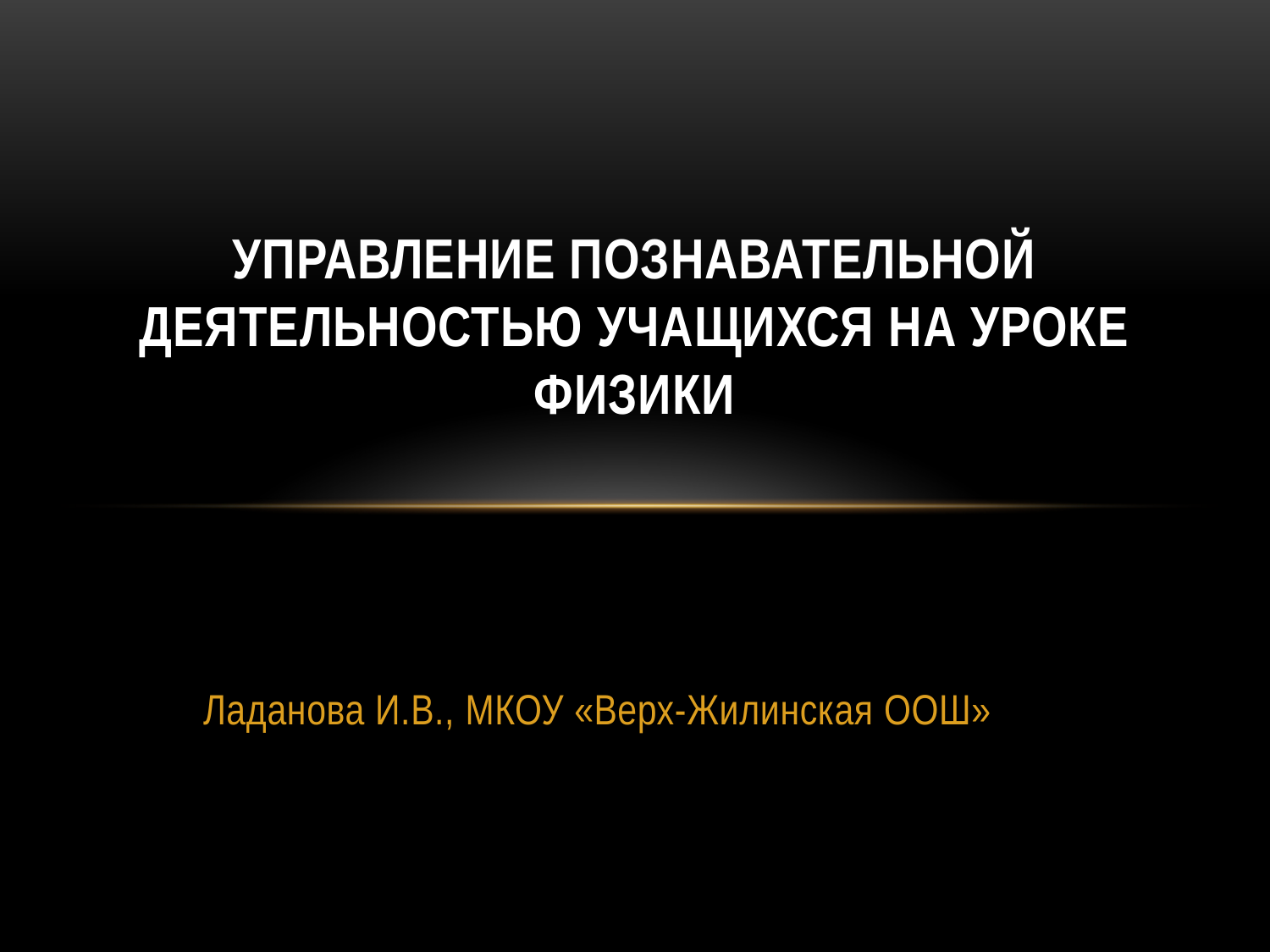

# Управление познавательной деятельностью учащихся на уроке физики
Ладанова И.В., МКОУ «Верх-Жилинская ООШ»